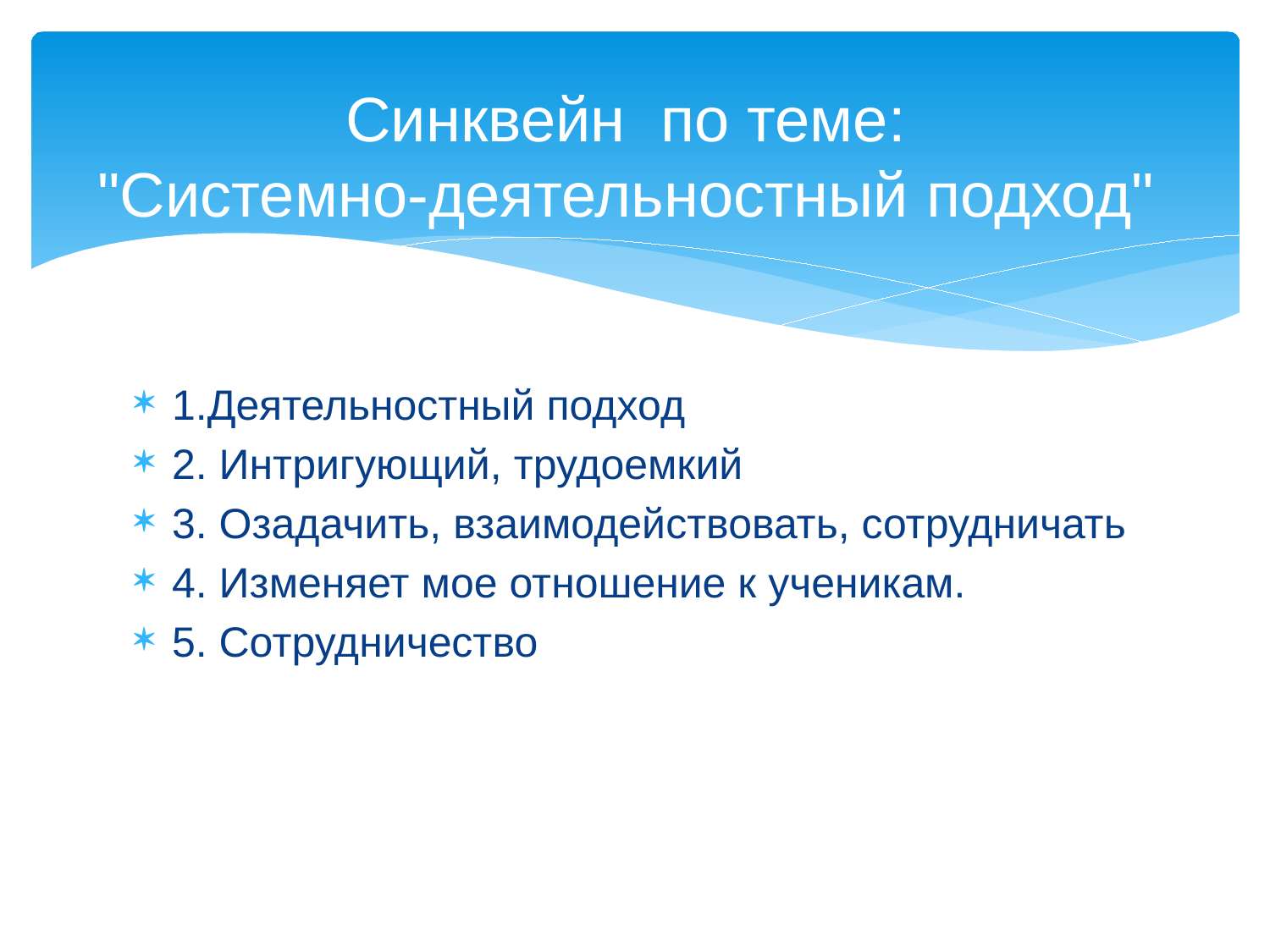

# Синквейн  по теме: "Системно-деятельностный подход"
1.Деятельностный подход
2. Интригующий, трудоемкий
3. Озадачить, взаимодействовать, сотрудничать
4. Изменяет мое отношение к ученикам.
5. Сотрудничество